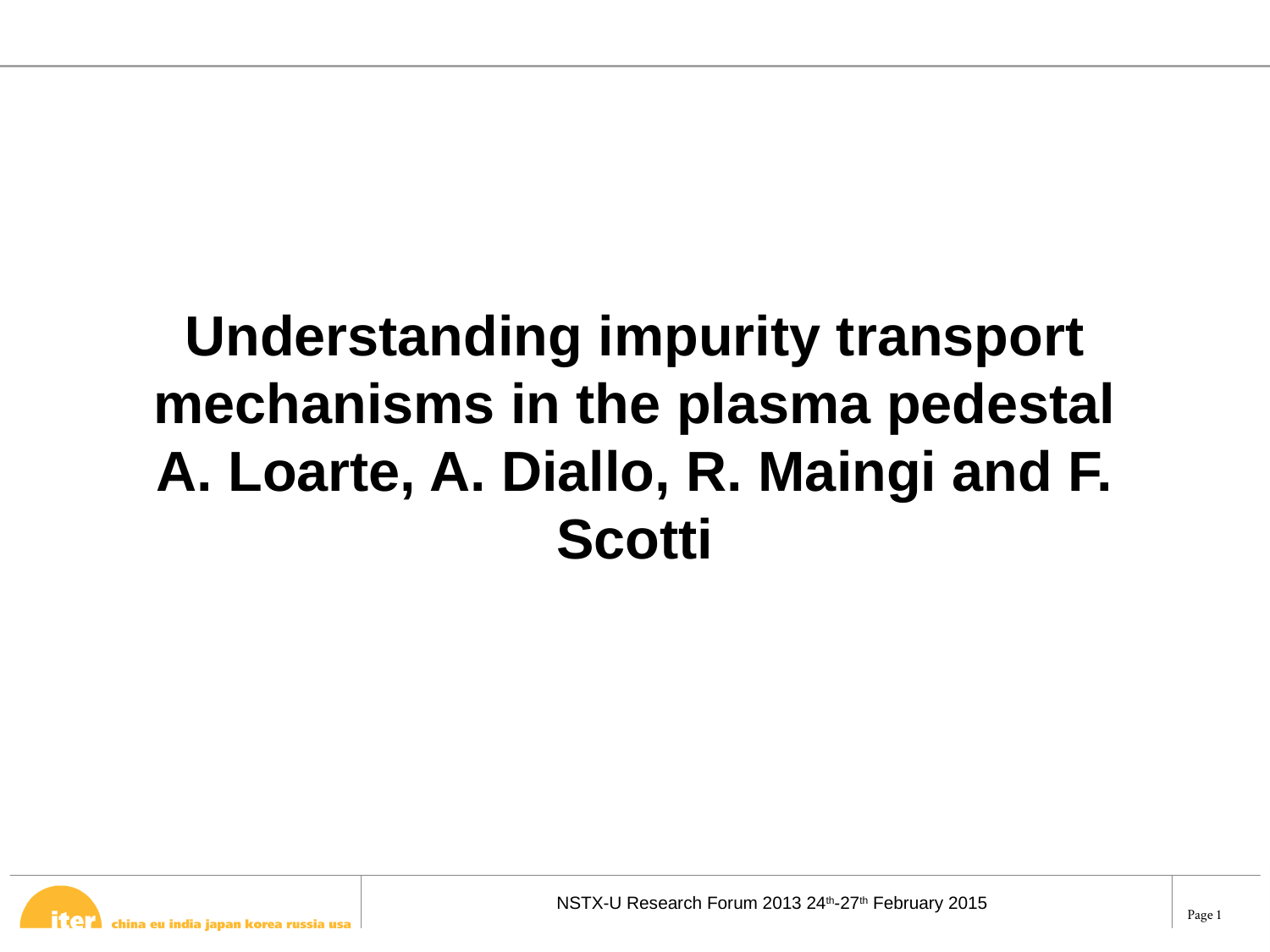

# Understanding impurity transport mechanisms in the plasma pedestal A. Loarte, A. Diallo, R. Maingi and F. Scotti